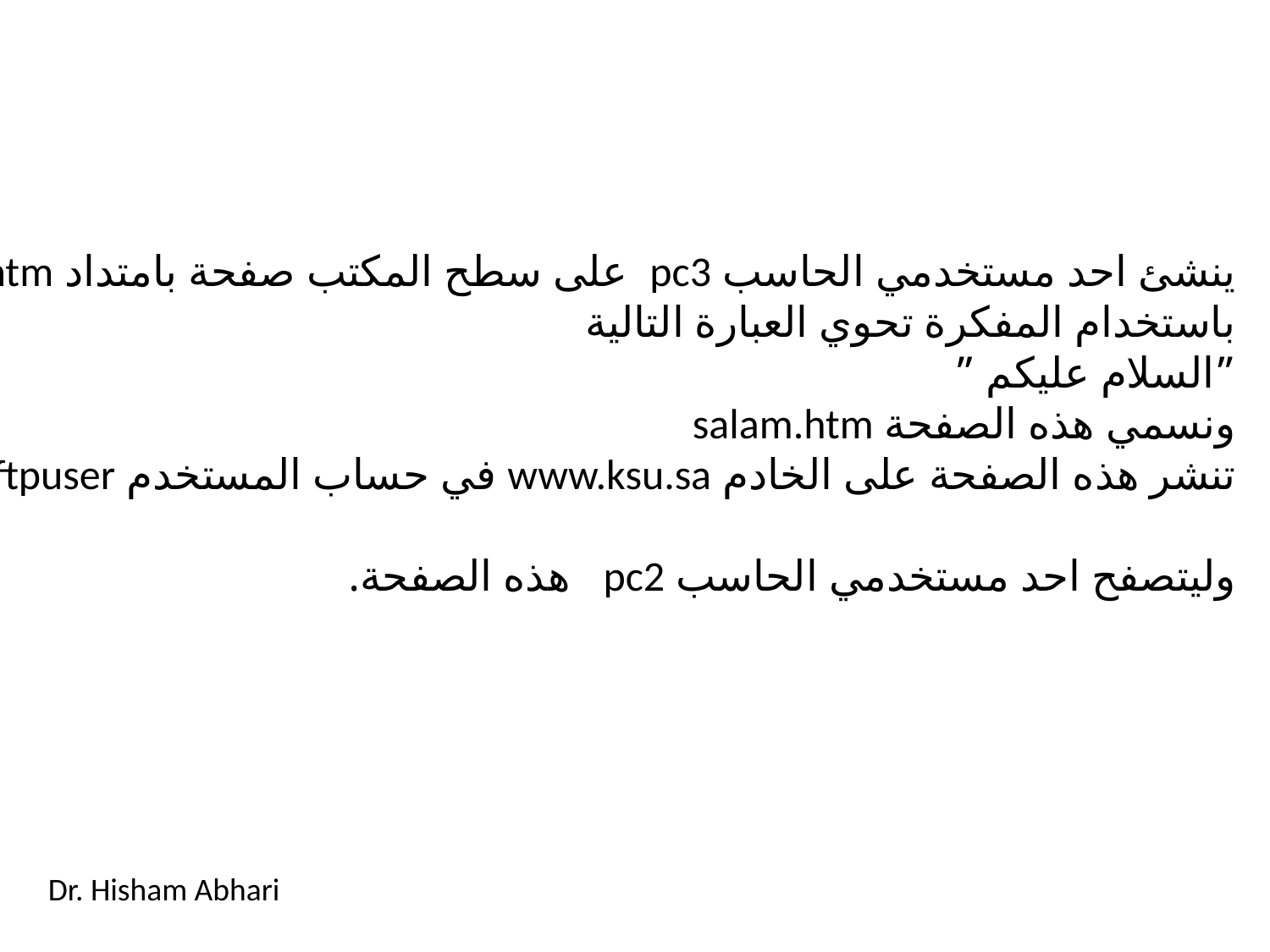

ينشئ احد مستخدمي الحاسب pc3  على سطح المكتب صفحة بامتداد htm
باستخدام المفكرة تحوي العبارة التالية
”السلام عليكم ”
ونسمي هذه الصفحة salam.htm
تنشر هذه الصفحة على الخادم www.ksu.sa في حساب المستخدم ftpuser

وليتصفح احد مستخدمي الحاسب pc2   هذه الصفحة.
Dr. Hisham Abhari